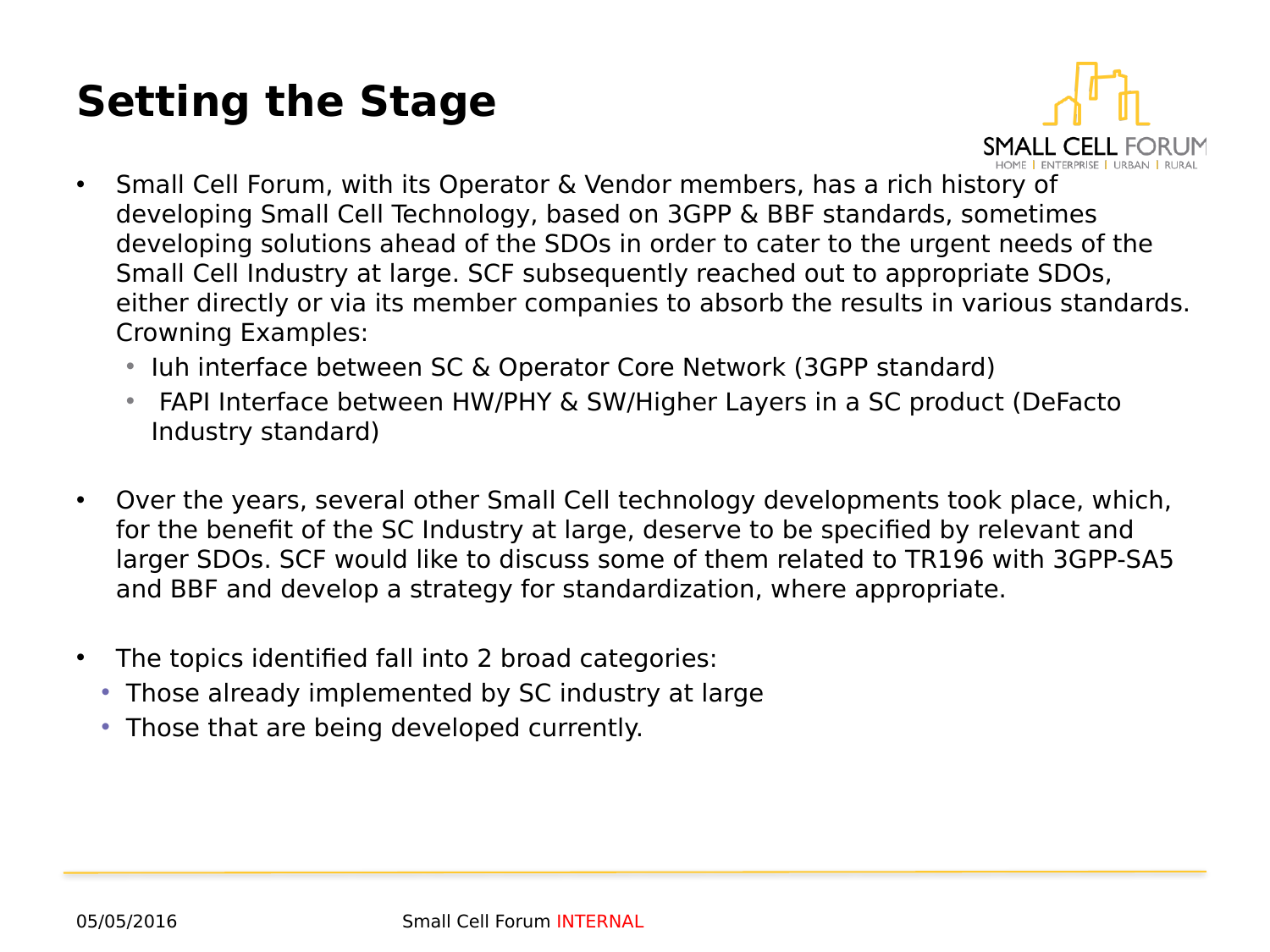

# Setting the Stage
Small Cell Forum, with its Operator & Vendor members, has a rich history of developing Small Cell Technology, based on 3GPP & BBF standards, sometimes developing solutions ahead of the SDOs in order to cater to the urgent needs of the Small Cell Industry at large. SCF subsequently reached out to appropriate SDOs, either directly or via its member companies to absorb the results in various standards. Crowning Examples:
Iuh interface between SC & Operator Core Network (3GPP standard)
 FAPI Interface between HW/PHY & SW/Higher Layers in a SC product (DeFacto Industry standard)

Over the years, several other Small Cell technology developments took place, which, for the benefit of the SC Industry at large, deserve to be specified by relevant and larger SDOs. SCF would like to discuss some of them related to TR196 with 3GPP-SA5 and BBF and develop a strategy for standardization, where appropriate.

The topics identified fall into 2 broad categories:
Those already implemented by SC industry at large
Those that are being developed currently.
05/05/2016
Small Cell Forum INTERNAL